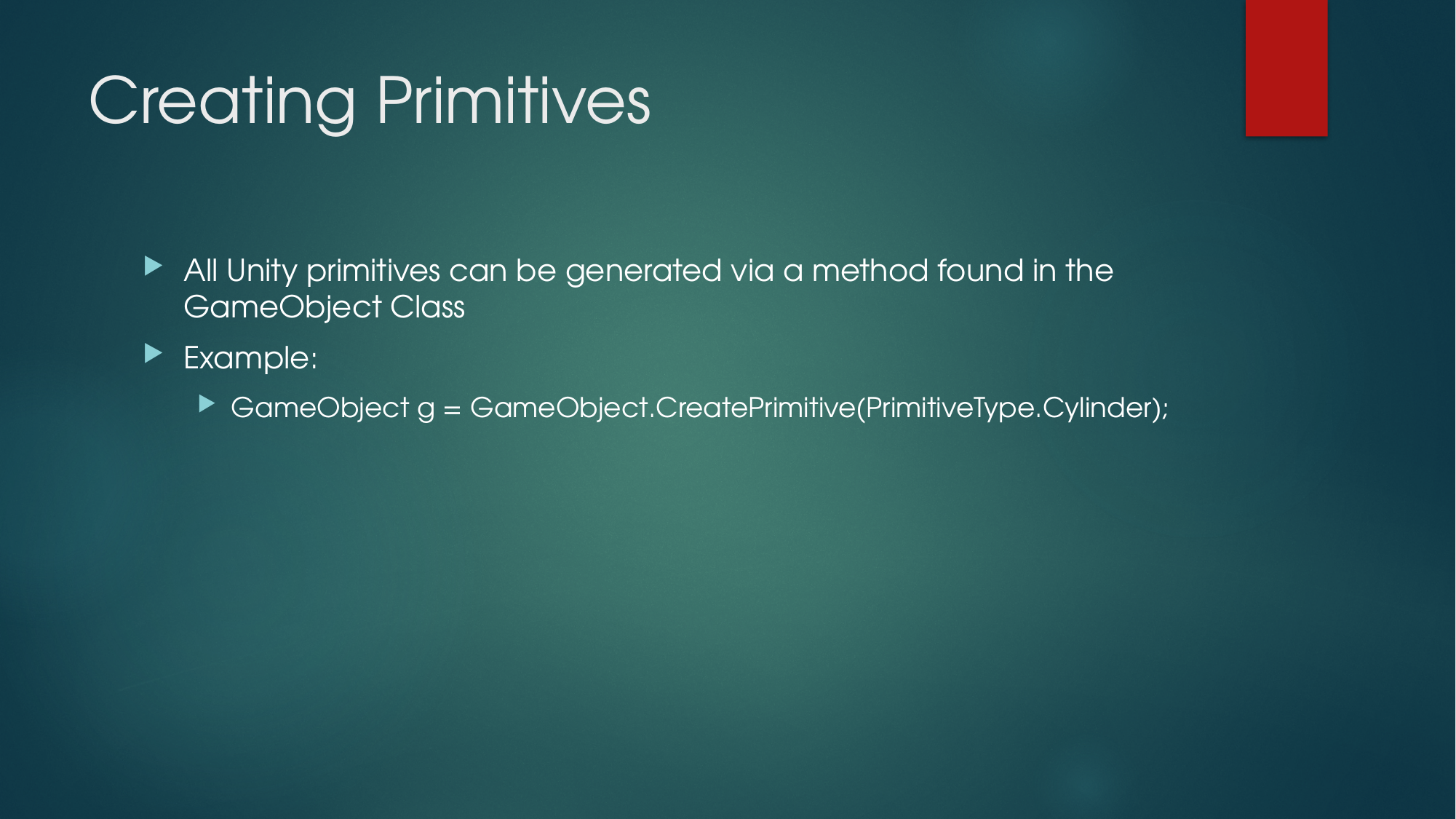

# Creating Primitives
All Unity primitives can be generated via a method found in the GameObject Class
Example:
GameObject g = GameObject.CreatePrimitive(PrimitiveType.Cylinder);